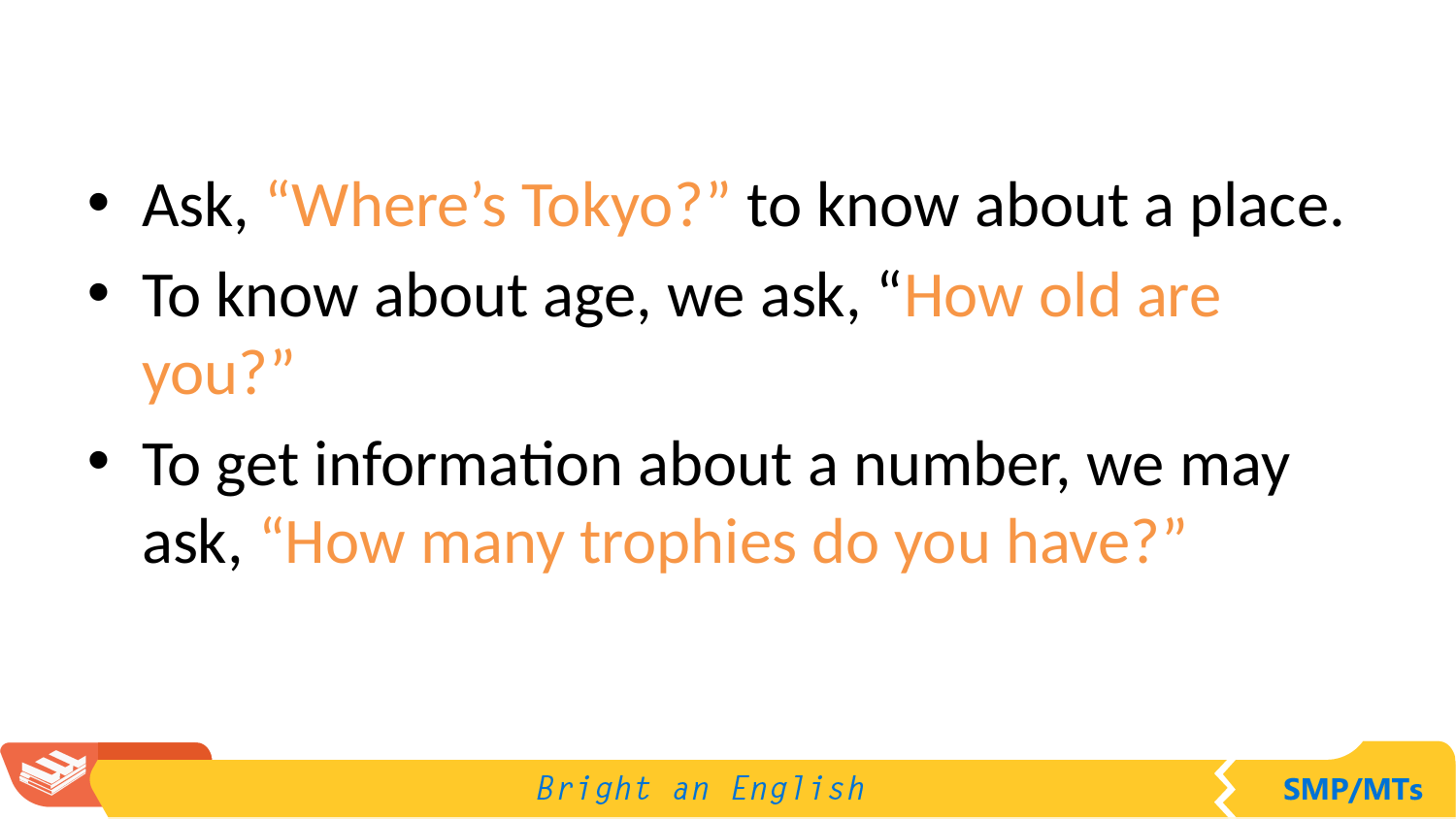

Ask, “Where’s Tokyo?” to know about a place.
To know about age, we ask, “How old are you?”
To get information about a number, we may ask, “How many trophies do you have?”